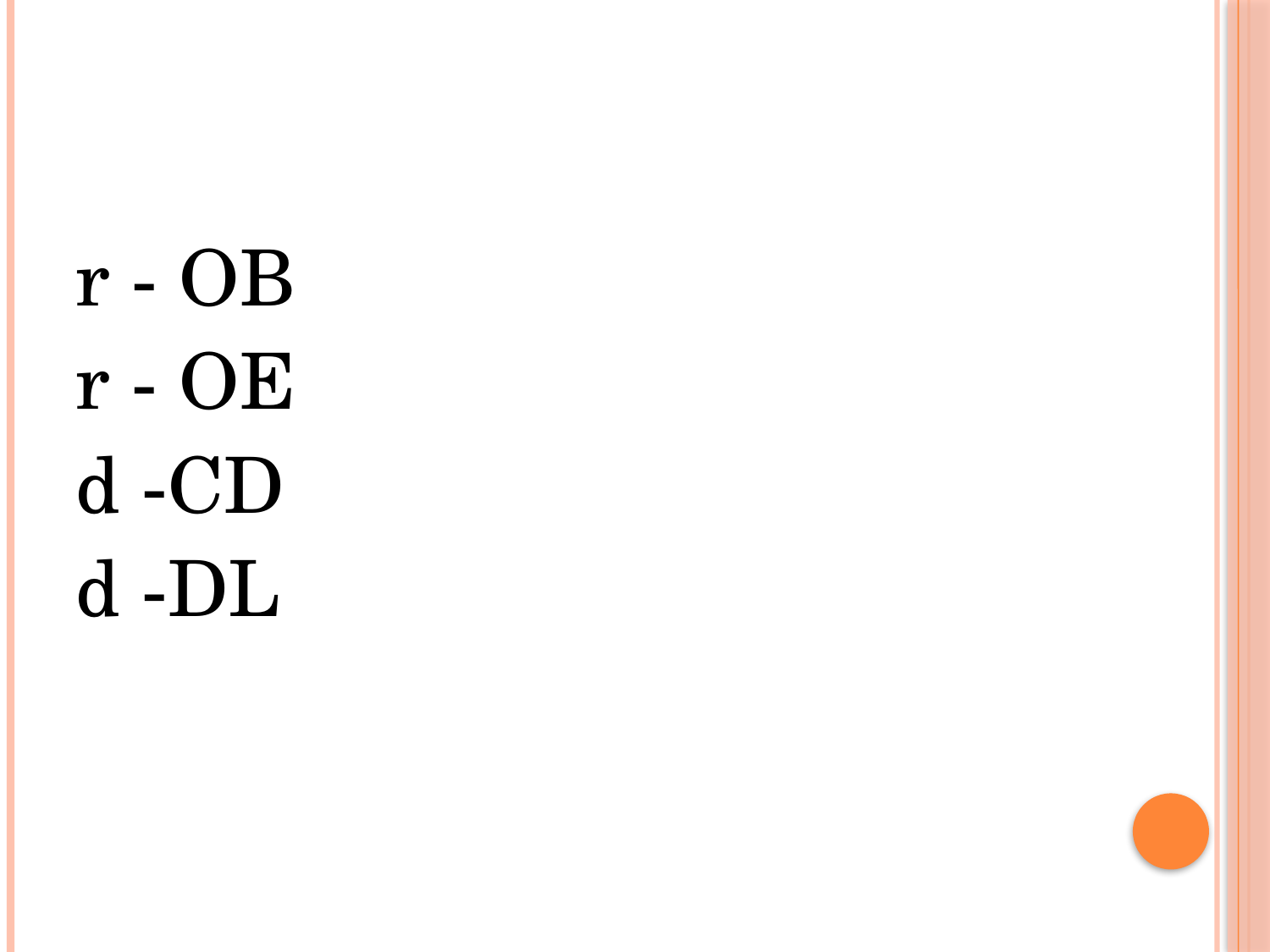

#
r - OB
r - OE
d -CD
d -DL